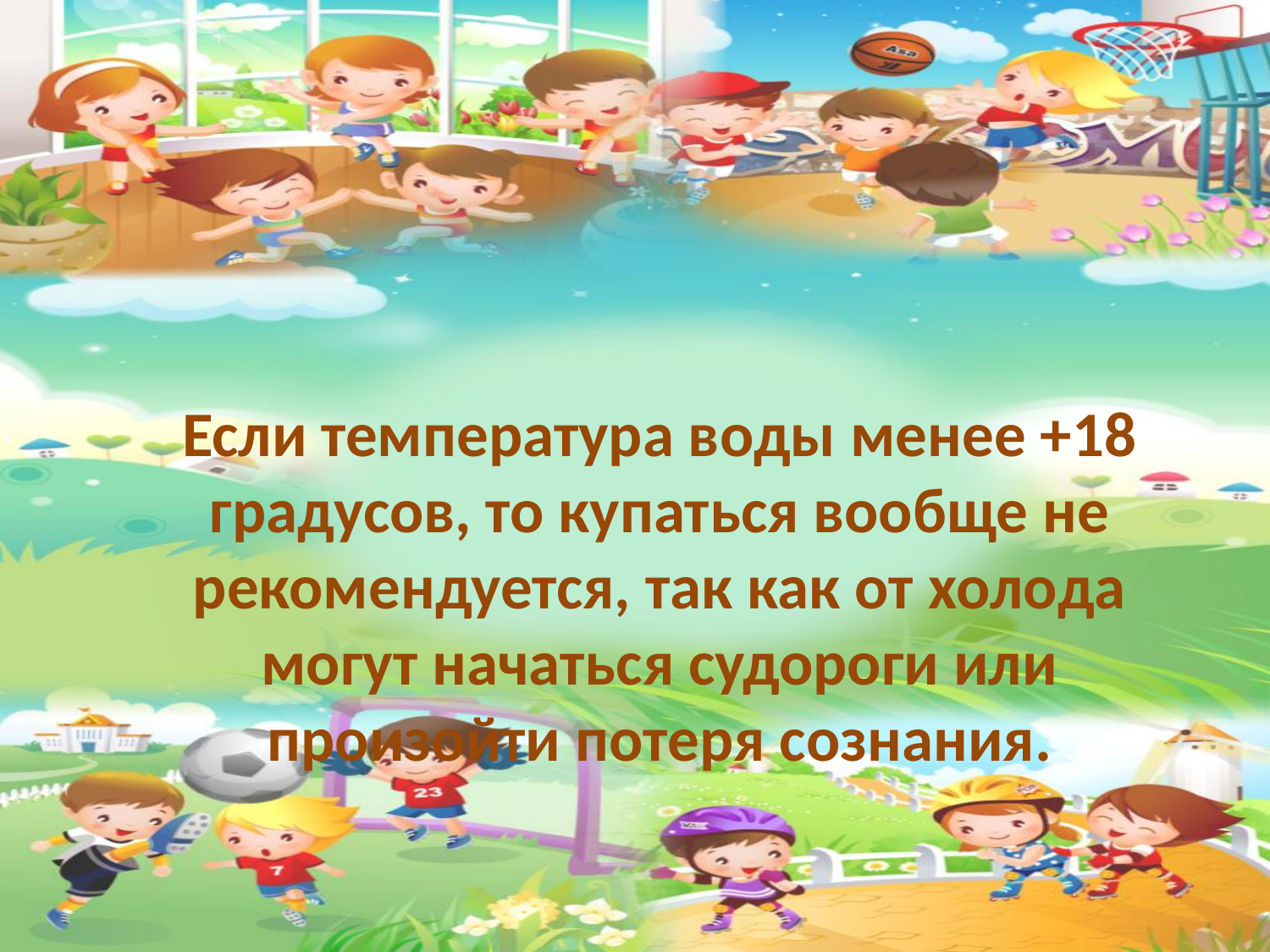

Если температура воды менее +18 градусов, то купаться вообще не рекомендуется, так как от холода могут начаться судороги или произойти потеря сознания.